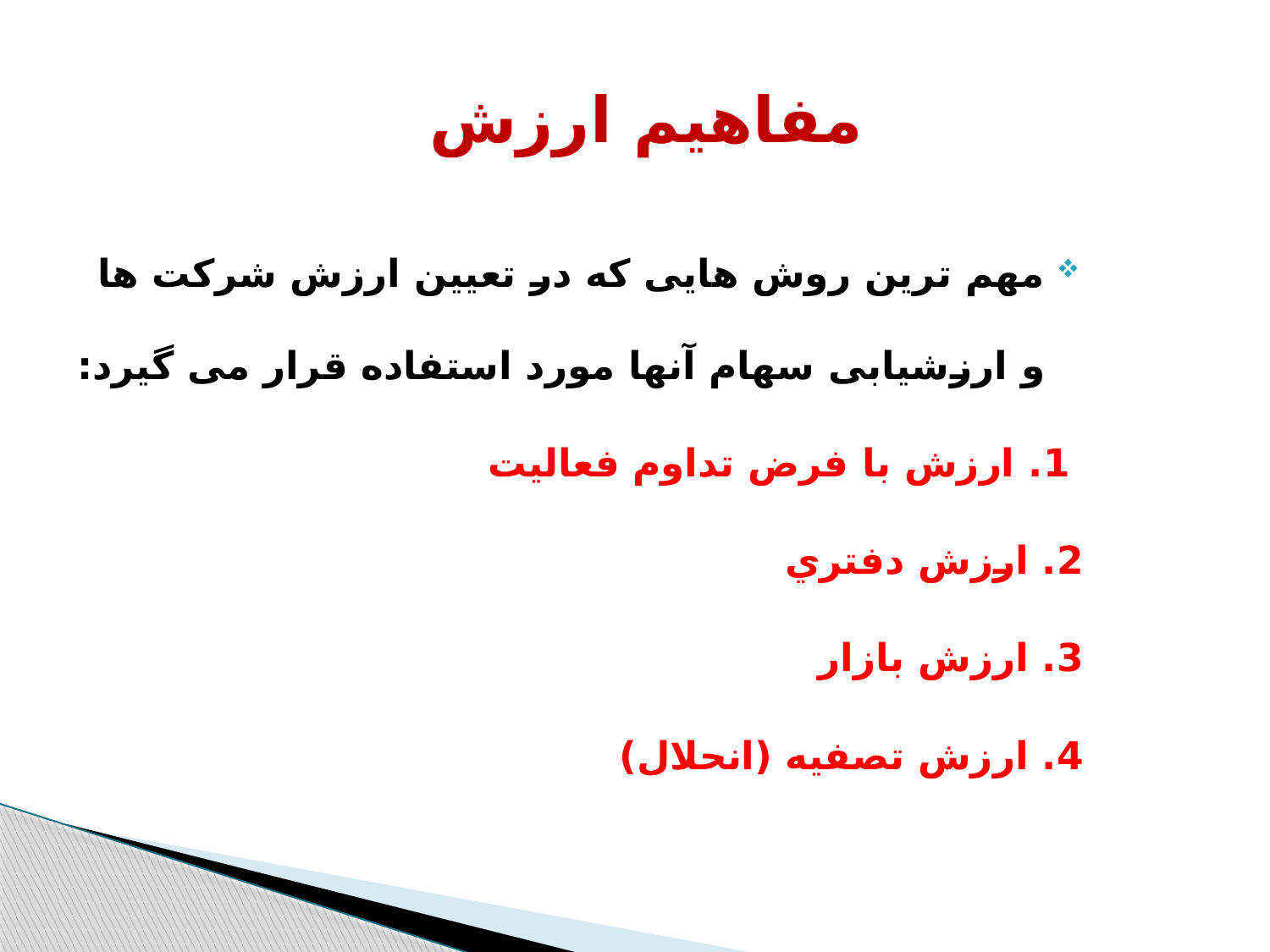

# مفاهيم ارزش
مهم ترین روش هایی که در تعیین ارزش شرکت ها و ارزشیابی سهام آنها مورد استفاده قرار می گیرد:
 1. ارزش با فرض تداوم فعاليت
2. ارزش دفتري
3. ارزش بازار
4. ارزش تصفيه (انحلال)